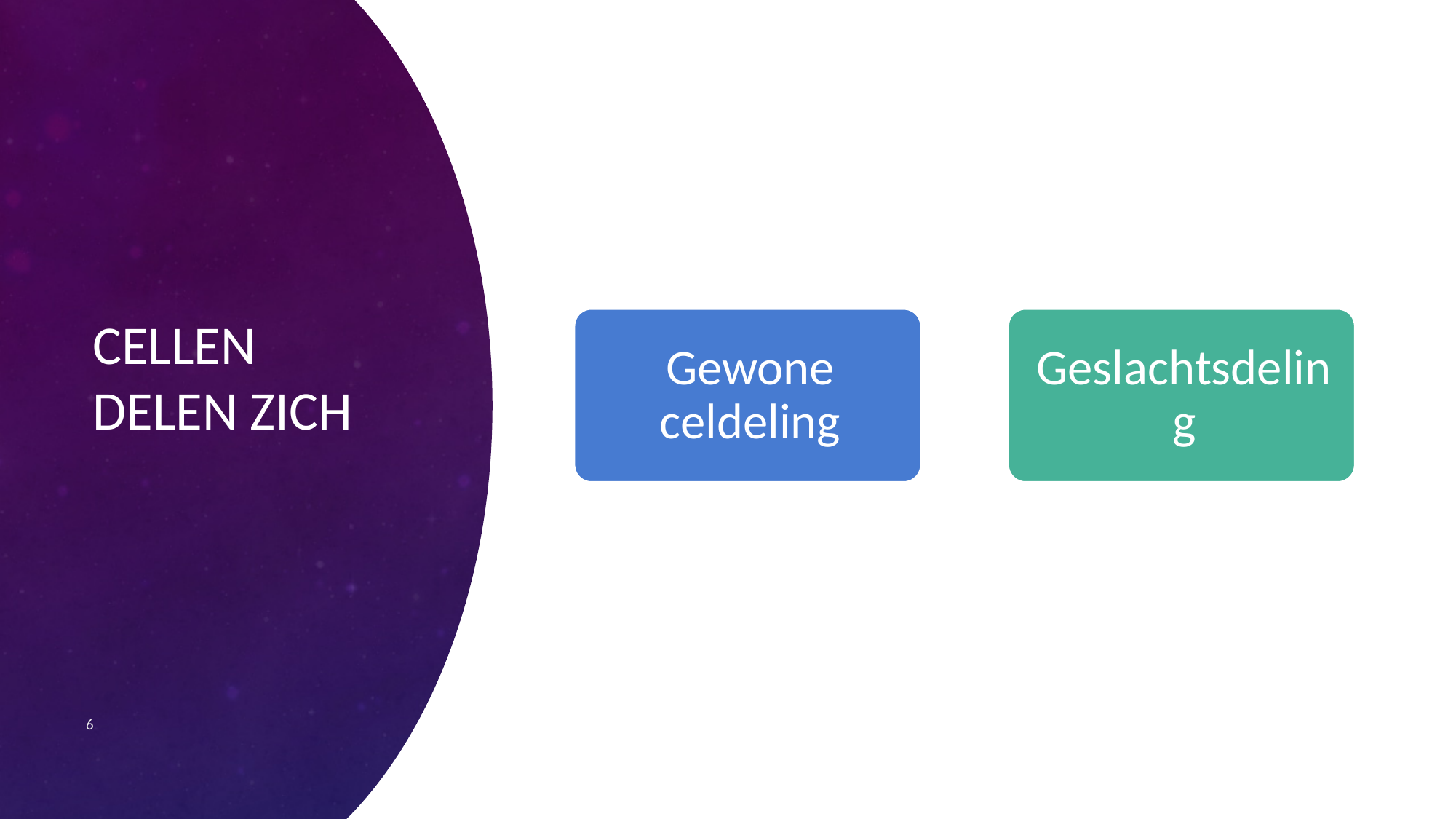

# Cellen delen zich
Gewone celdeling
Geslachtsdeling
6